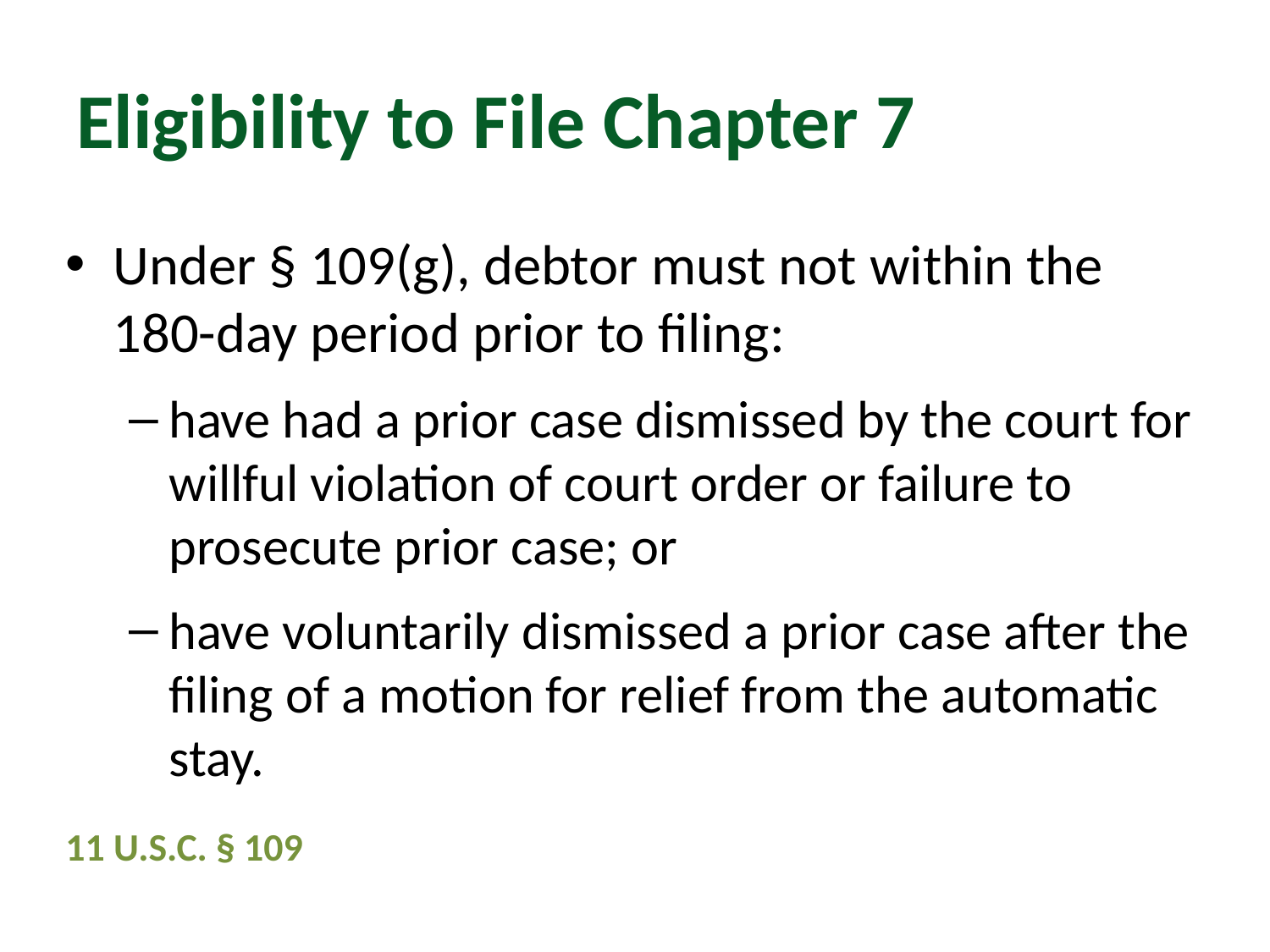

# Eligibility to File Chapter 7
Under § 109(g), debtor must not within the 180-day period prior to filing:
have had a prior case dismissed by the court for willful violation of court order or failure to prosecute prior case; or
have voluntarily dismissed a prior case after the filing of a motion for relief from the automatic stay.
11 U.S.C. § 109